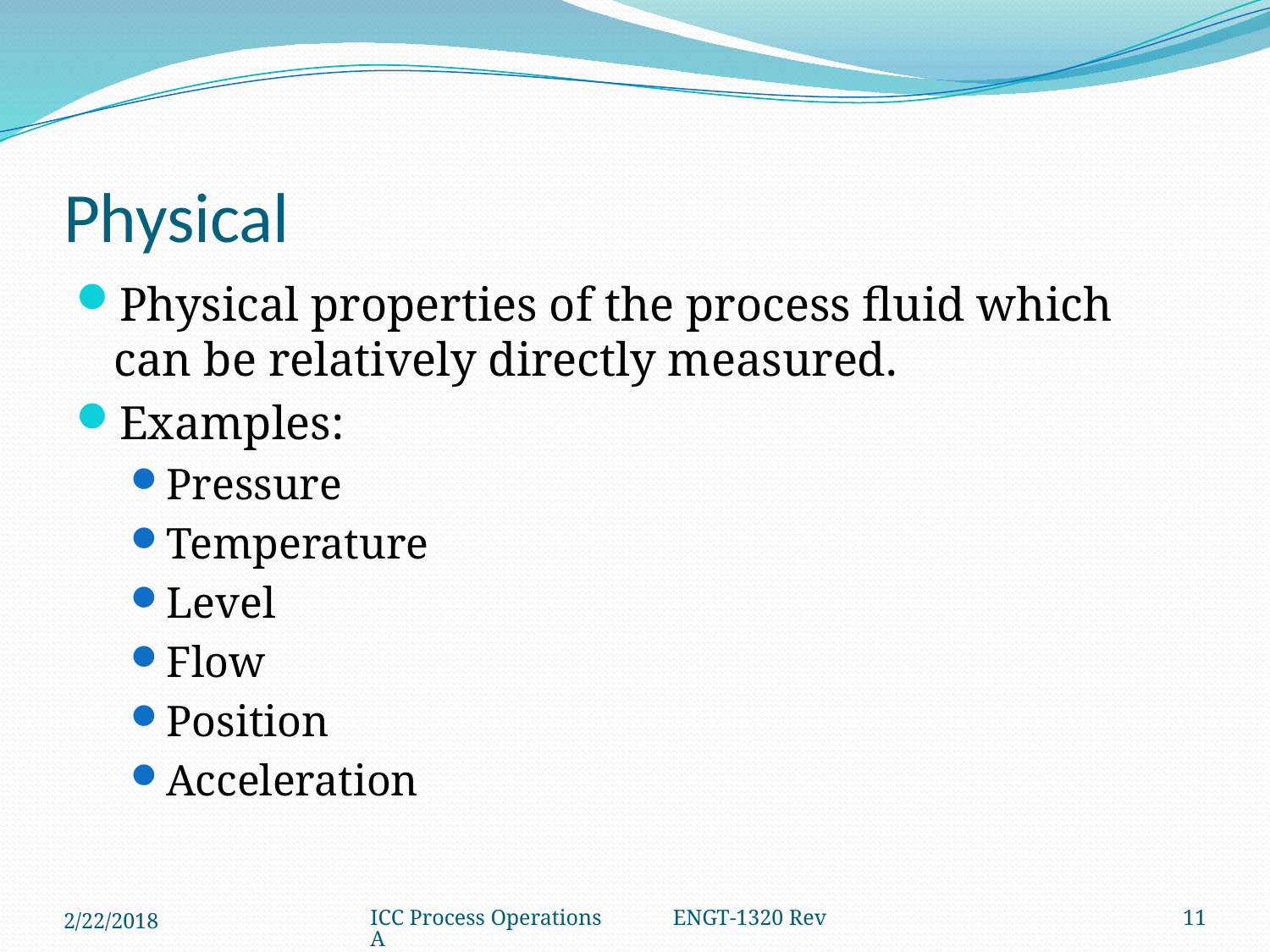

# Physical
Physical properties of the process fluid which can be relatively directly measured.
Examples:
Pressure
Temperature
Level
Flow
Position
Acceleration
2/22/2018
ICC Process Operations             ENGT-1320 Rev A
11